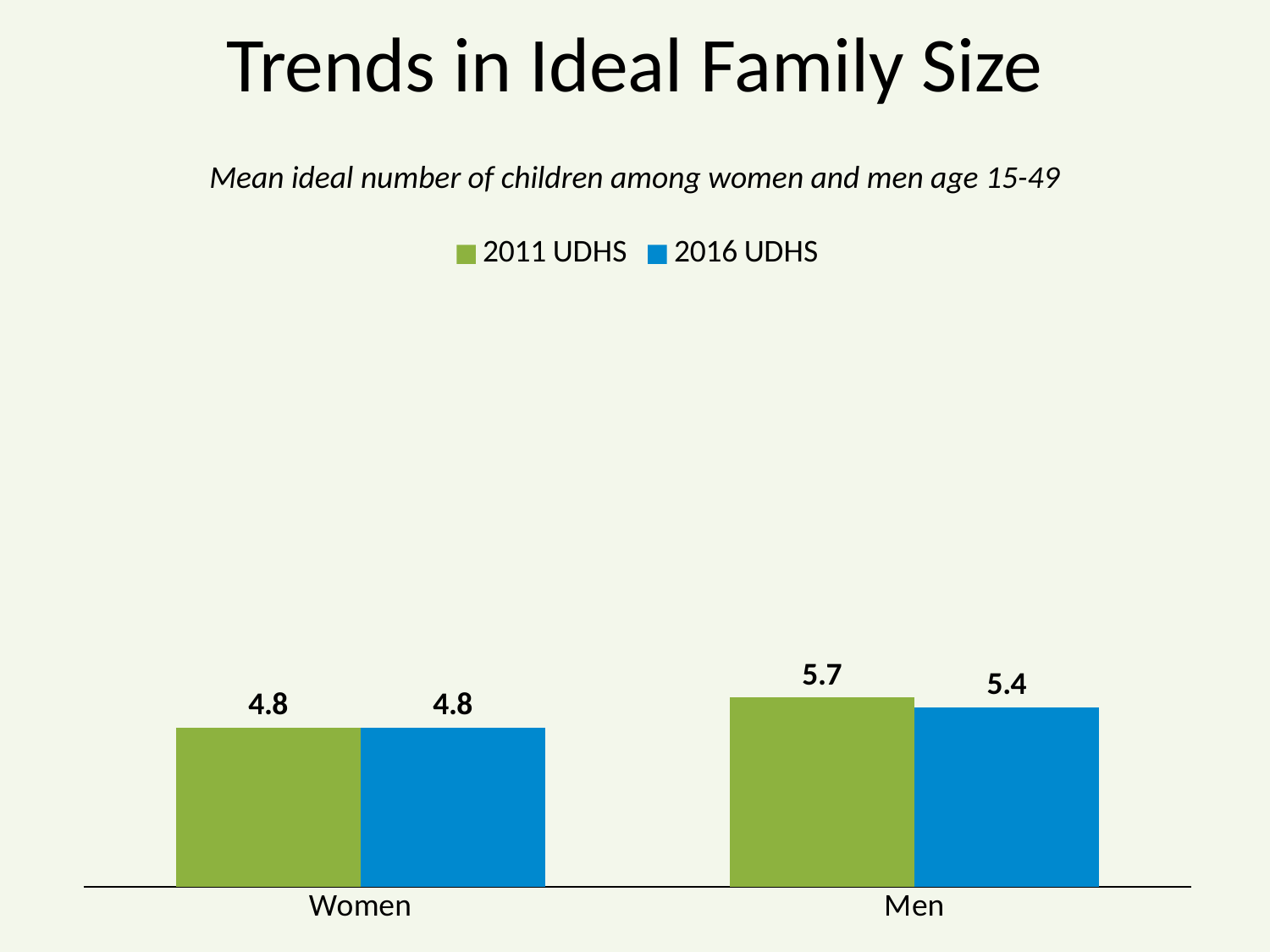

# Trends in Ideal Family Size
Mean ideal number of children among women and men age 15-49

### Chart

| Category | 2011 UDHS | 2016 UDHS |
|---|---|---|
| Women | 4.8 | 4.8 |
| Men | 5.7 | 5.4 |